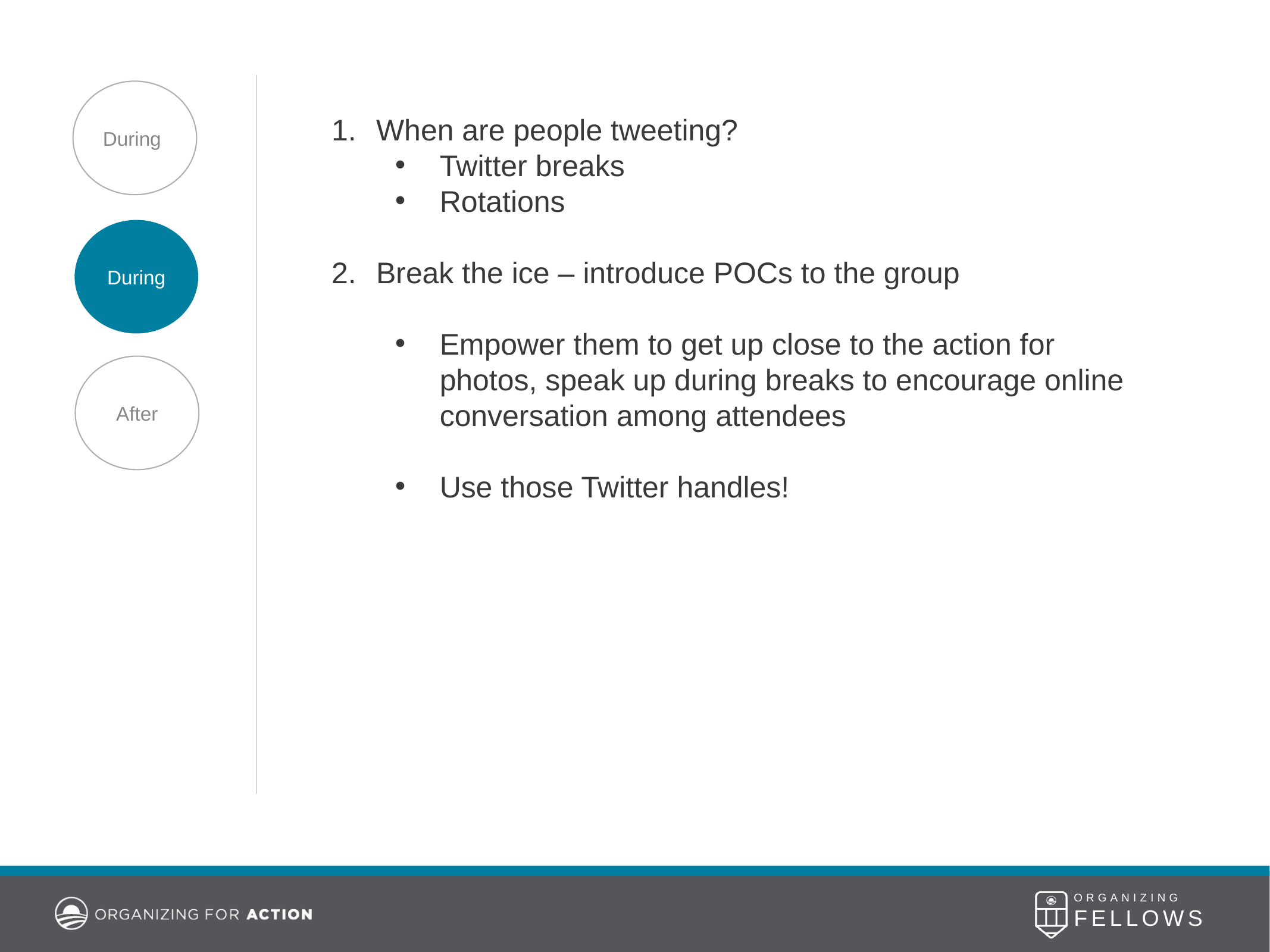

During
When are people tweeting?
Twitter breaks
Rotations

Break the ice – introduce POCs to the group

Empower them to get up close to the action for photos, speak up during breaks to encourage online conversation among attendees

Use those Twitter handles!

During

After